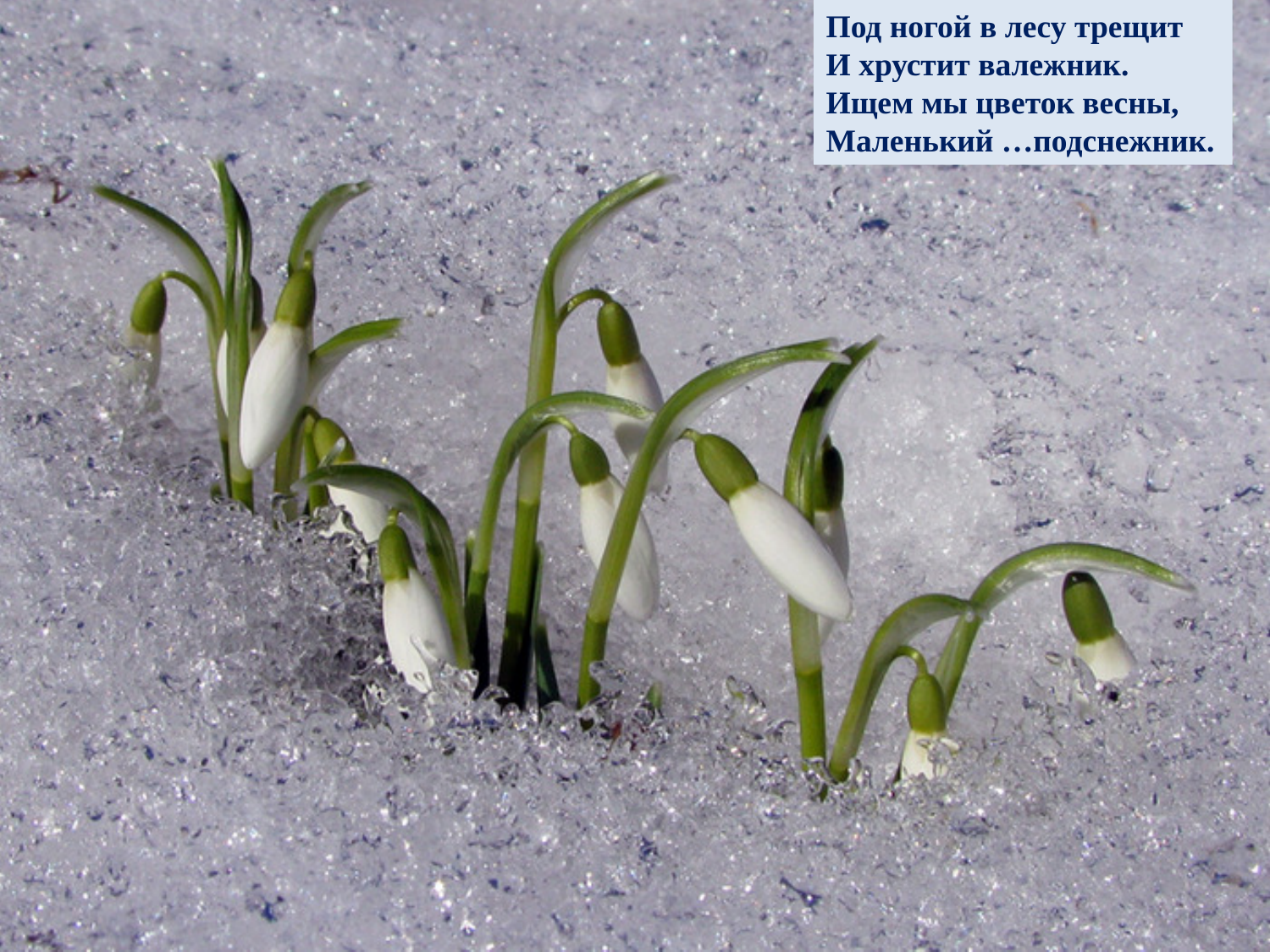

Под ногой в лесу трещит
И хрустит валежник.
Ищем мы цветок весны,
Маленький …подснежник.